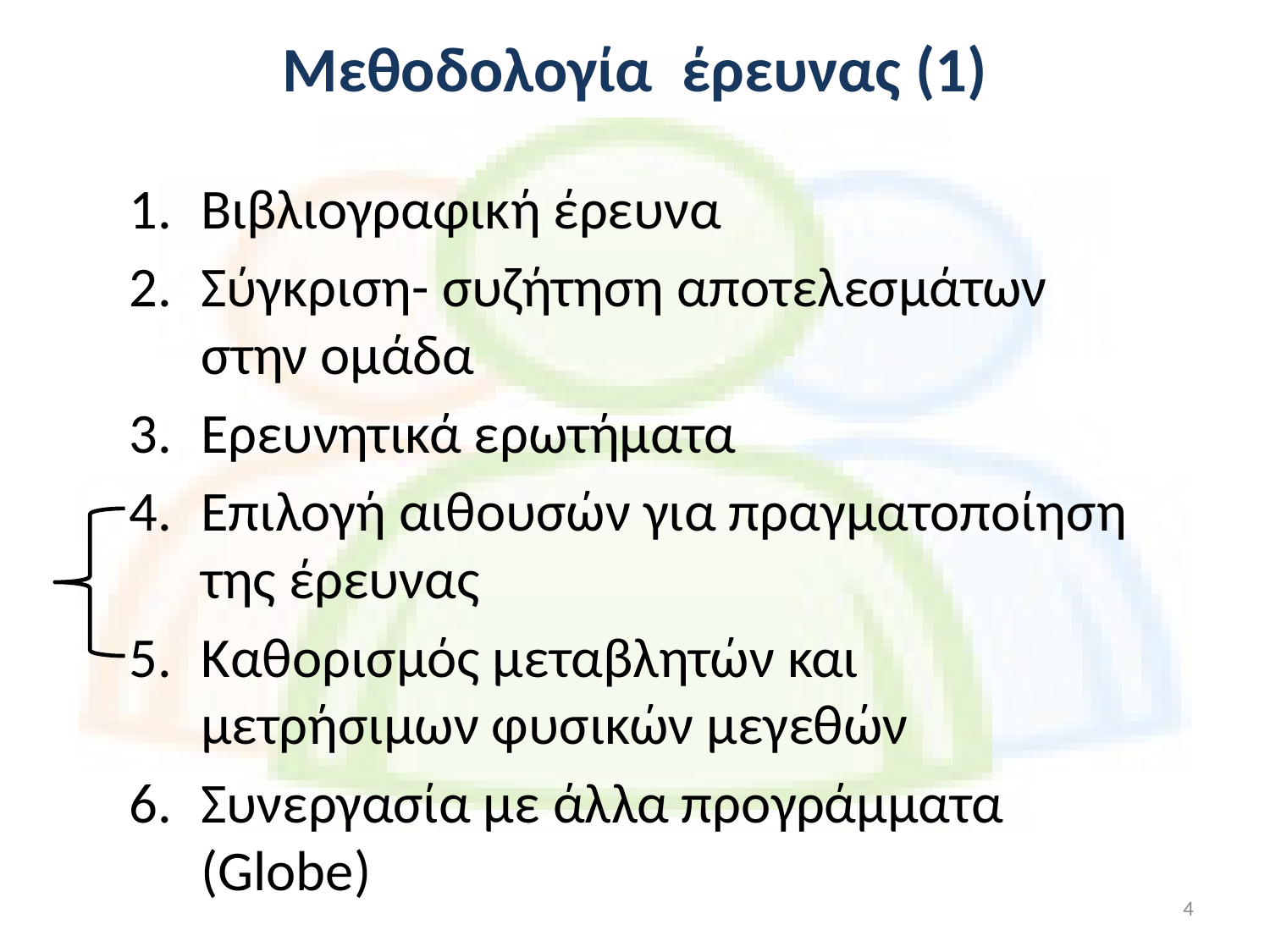

# Μεθοδολογία  έρευνας (1)
Βιβλιογραφική έρευνα
Σύγκριση- συζήτηση αποτελεσμάτων στην ομάδα
Ερευνητικά ερωτήματα
Επιλογή αιθουσών για πραγματοποίηση της έρευνας
Καθορισμός μεταβλητών και μετρήσιμων φυσικών μεγεθών
Συνεργασία με άλλα προγράμματα  (Globe)

4